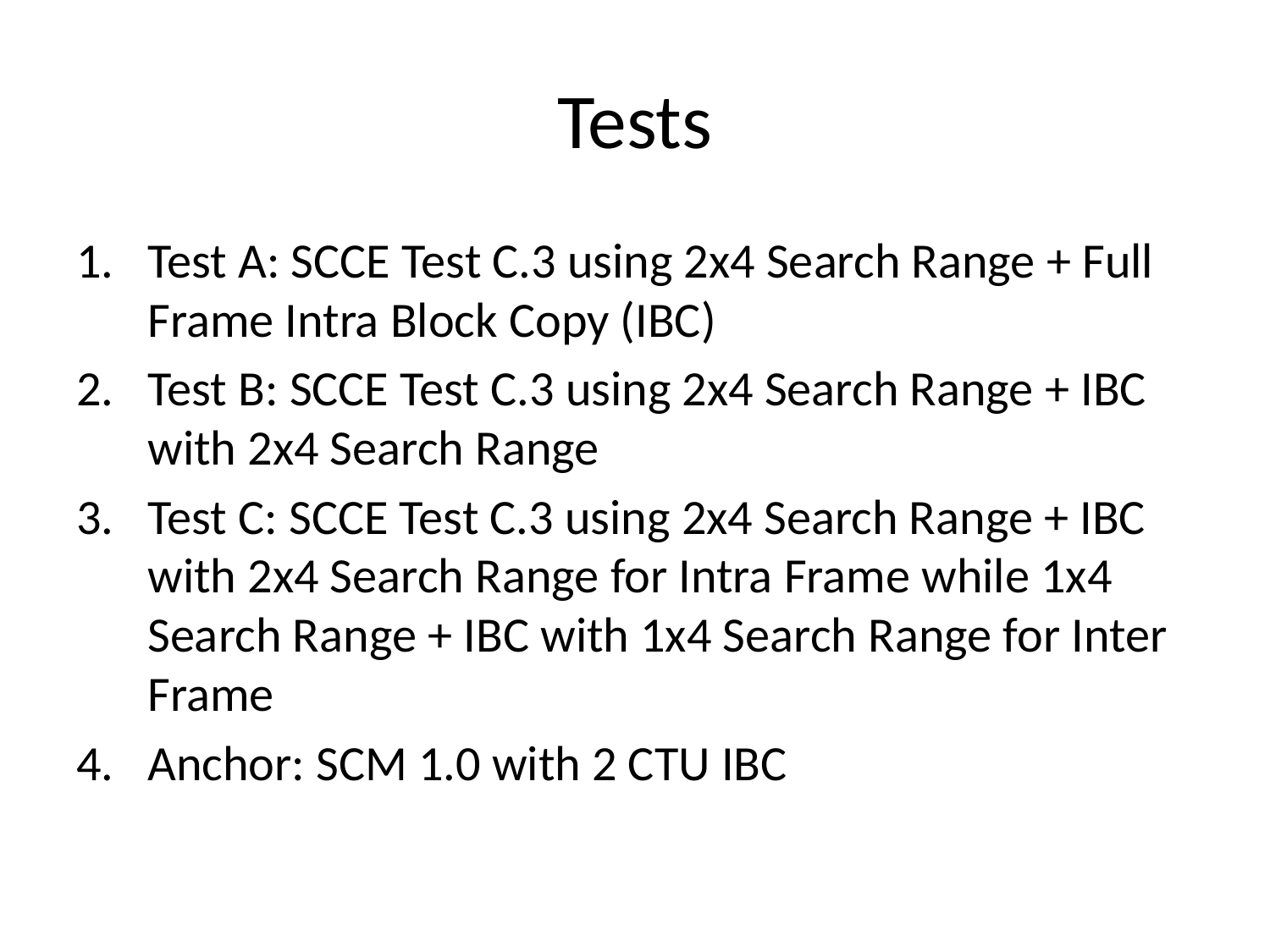

# Tests
Test A: SCCE Test C.3 using 2x4 Search Range + Full Frame Intra Block Copy (IBC)
Test B: SCCE Test C.3 using 2x4 Search Range + IBC with 2x4 Search Range
Test C: SCCE Test C.3 using 2x4 Search Range + IBC with 2x4 Search Range for Intra Frame while 1x4 Search Range + IBC with 1x4 Search Range for Inter Frame
Anchor: SCM 1.0 with 2 CTU IBC